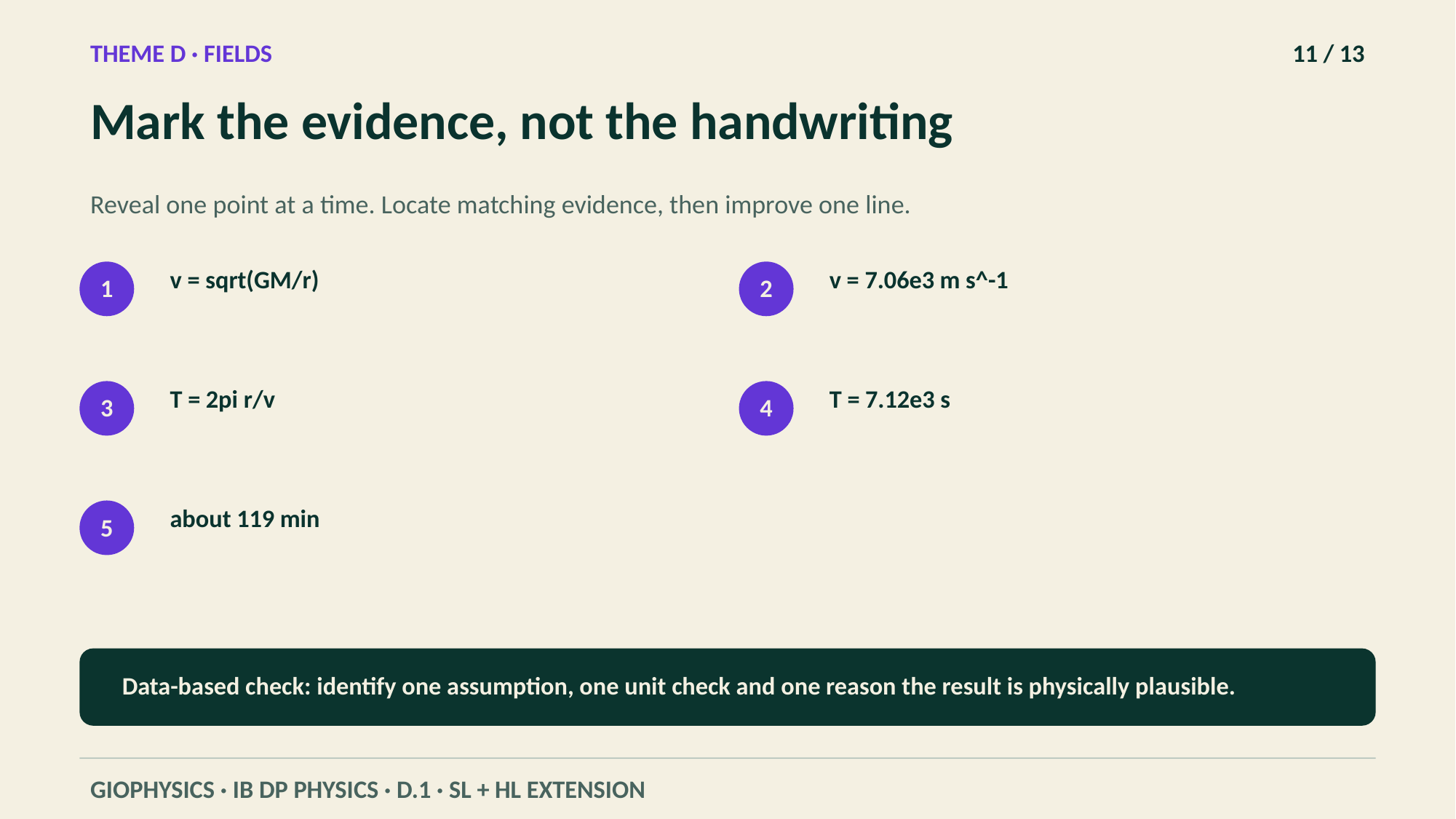

THEME D · FIELDS
11 / 13
Mark the evidence, not the handwriting
Reveal one point at a time. Locate matching evidence, then improve one line.
v = sqrt(GM/r)
v = 7.06e3 m s^-1

1
2
T = 2pi r/v
T = 7.12e3 s

3
4
about 119 min

5

Data-based check: identify one assumption, one unit check and one reason the result is physically plausible.

GIOPHYSICS · IB DP PHYSICS · D.1 · SL + HL EXTENSION